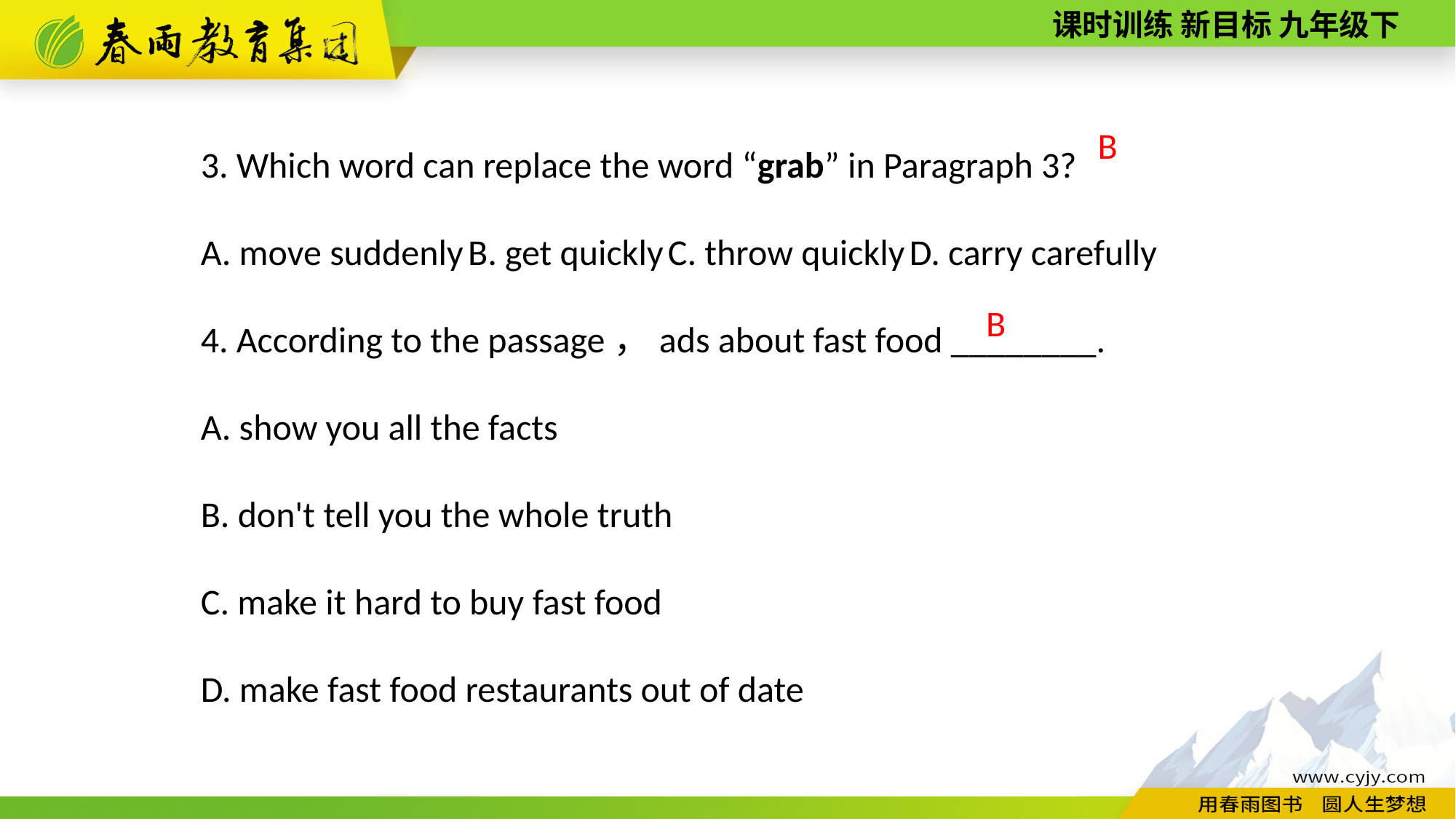

3. Which word can replace the word “grab” in Paragraph 3?
A. move suddenly B. get quickly C. throw quickly D. carry carefully
4. According to the passage，ads about fast food ________.
A. show you all the facts
B. don't tell you the whole truth
C. make it hard to buy fast food
D. make fast food restaurants out of date
B
B